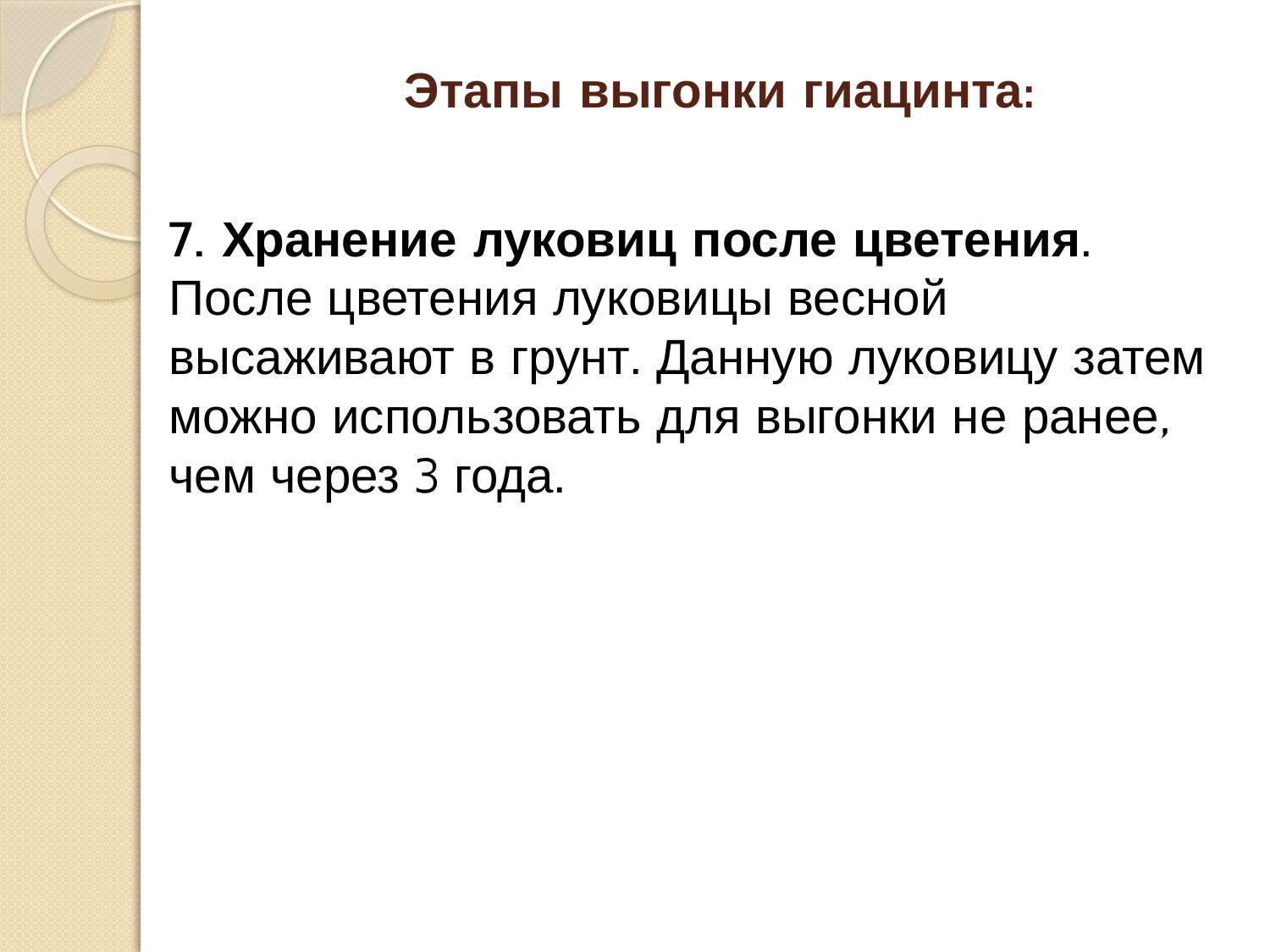

# Этапы выгонки гиацинта:
7. Хранение луковиц после цветения. После цветения луковицы весной высаживают в грунт. Данную луковицу затем можно использовать для выгонки не ранее, чем через 3 года.